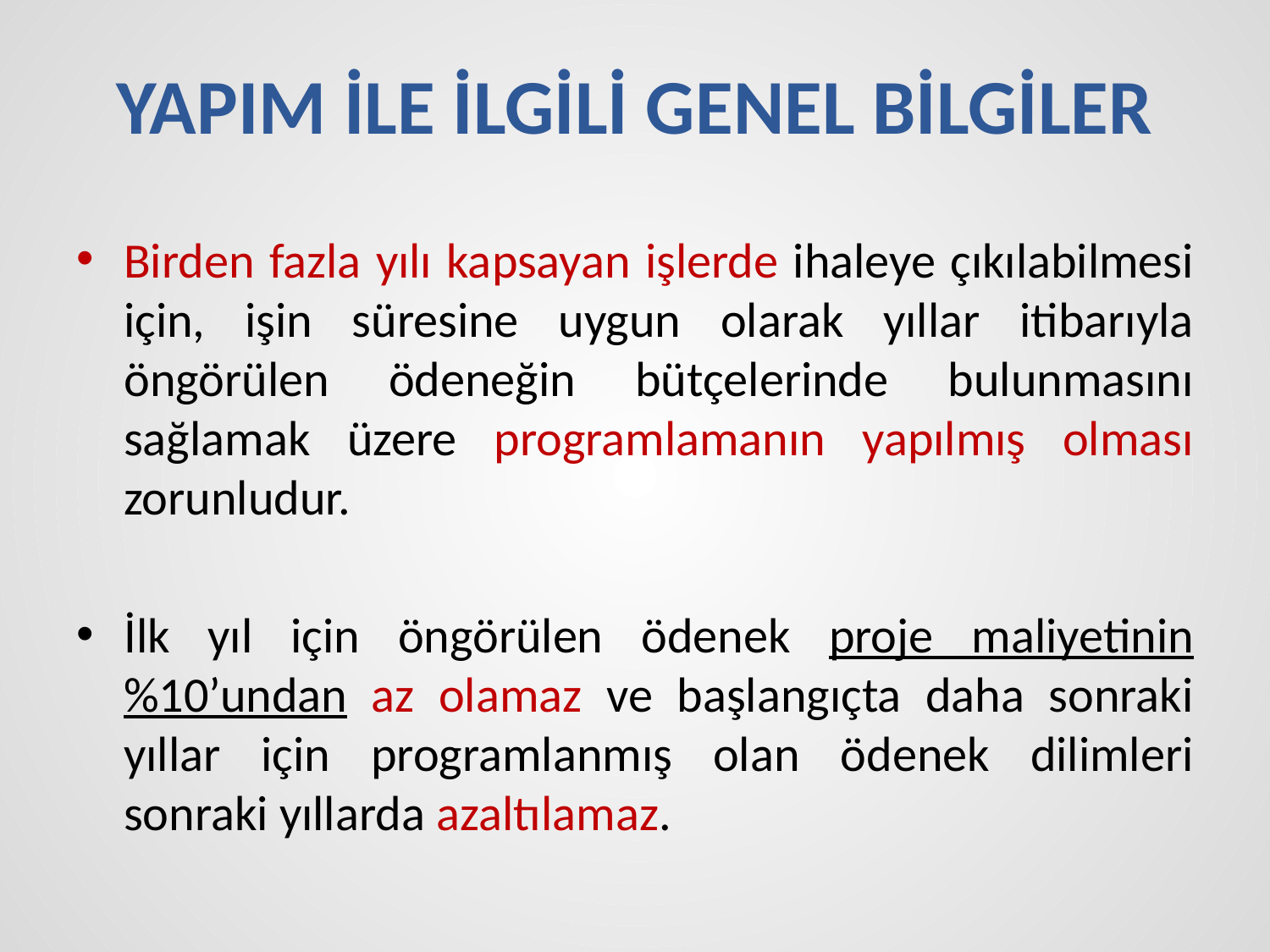

# YAPIM İLE İLGİLİ GENEL BİLGİLER
Birden fazla yılı kapsayan işlerde ihaleye çıkılabilmesi için, işin süresine uygun olarak yıllar itibarıyla öngörülen ödeneğin bütçelerinde bulunmasını sağlamak üzere programlamanın yapılmış olması zorunludur.

İlk yıl için öngörülen ödenek proje maliyetinin %10’undan az olamaz ve başlangıçta daha sonraki yıllar için programlanmış olan ödenek dilimleri sonraki yıllarda azaltılamaz.